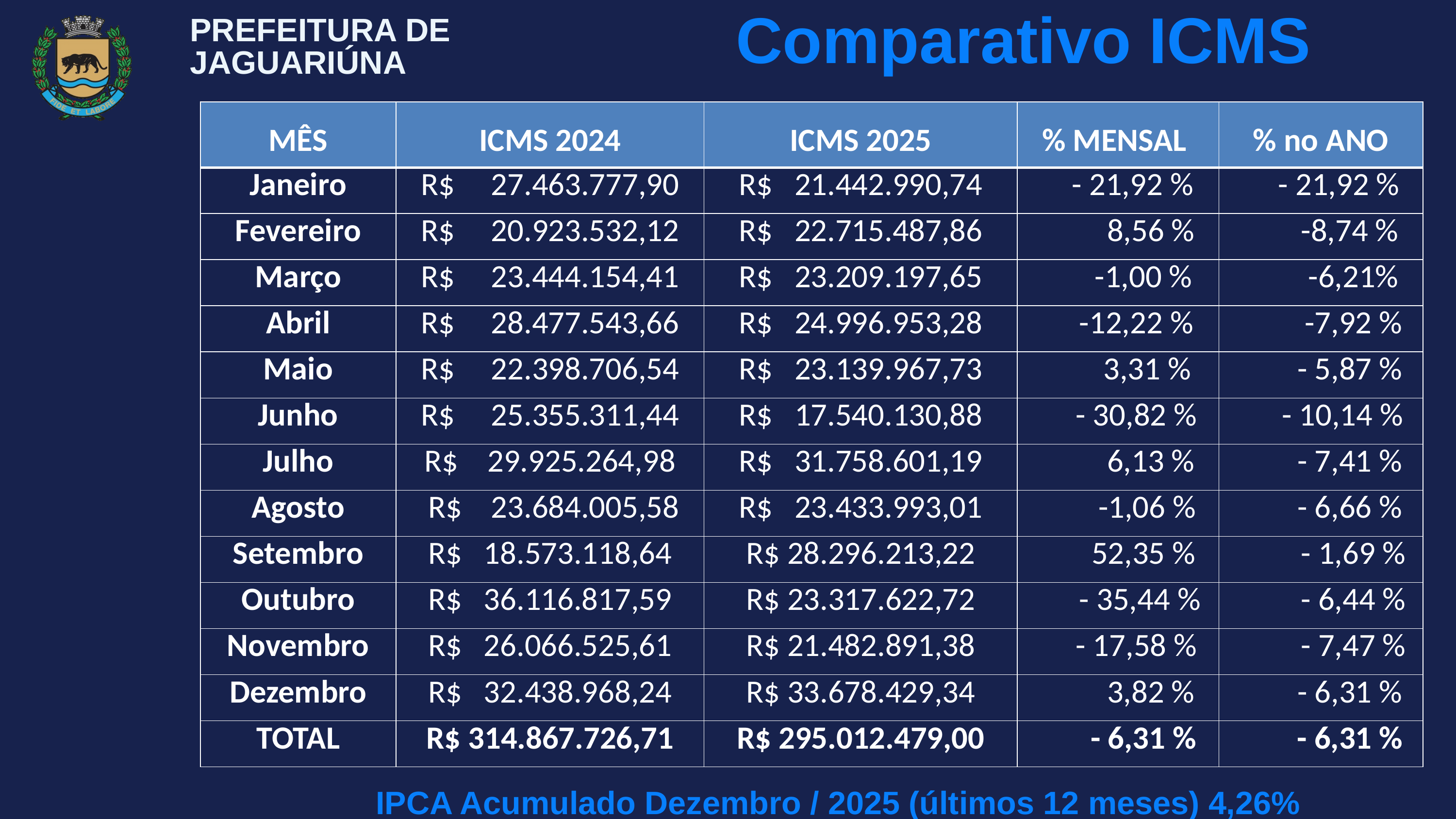

PREFEITURA DE JAGUARIÚNA
Comparativo ICMS
| MÊS | ICMS 2024 | ICMS 2025 | % MENSAL | % no ANO |
| --- | --- | --- | --- | --- |
| Janeiro | R$ 27.463.777,90 | R$ 21.442.990,74 | - 21,92 % | - 21,92 % |
| Fevereiro | R$ 20.923.532,12 | R$ 22.715.487,86 | 8,56 % | -8,74 % |
| Março | R$ 23.444.154,41 | R$ 23.209.197,65 | -1,00 % | -6,21% |
| Abril | R$ 28.477.543,66 | R$ 24.996.953,28 | -12,22 % | -7,92 % |
| Maio | R$ 22.398.706,54 | R$ 23.139.967,73 | 3,31 % | - 5,87 % |
| Junho | R$ 25.355.311,44 | R$ 17.540.130,88 | - 30,82 % | - 10,14 % |
| Julho | R$ 29.925.264,98 | R$ 31.758.601,19 | 6,13 % | - 7,41 % |
| Agosto | R$ 23.684.005,58 | R$ 23.433.993,01 | -1,06 % | - 6,66 % |
| Setembro | R$ 18.573.118,64 | R$ 28.296.213,22 | 52,35 % | - 1,69 % |
| Outubro | R$ 36.116.817,59 | R$ 23.317.622,72 | - 35,44 % | - 6,44 % |
| Novembro | R$ 26.066.525,61 | R$ 21.482.891,38 | - 17,58 % | - 7,47 % |
| Dezembro | R$ 32.438.968,24 | R$ 33.678.429,34 | 3,82 % | - 6,31 % |
| TOTAL | R$ 314.867.726,71 | R$ 295.012.479,00 | - 6,31 % | - 6,31 % |
IPCA Acumulado Dezembro / 2025 (últimos 12 meses) 4,26%